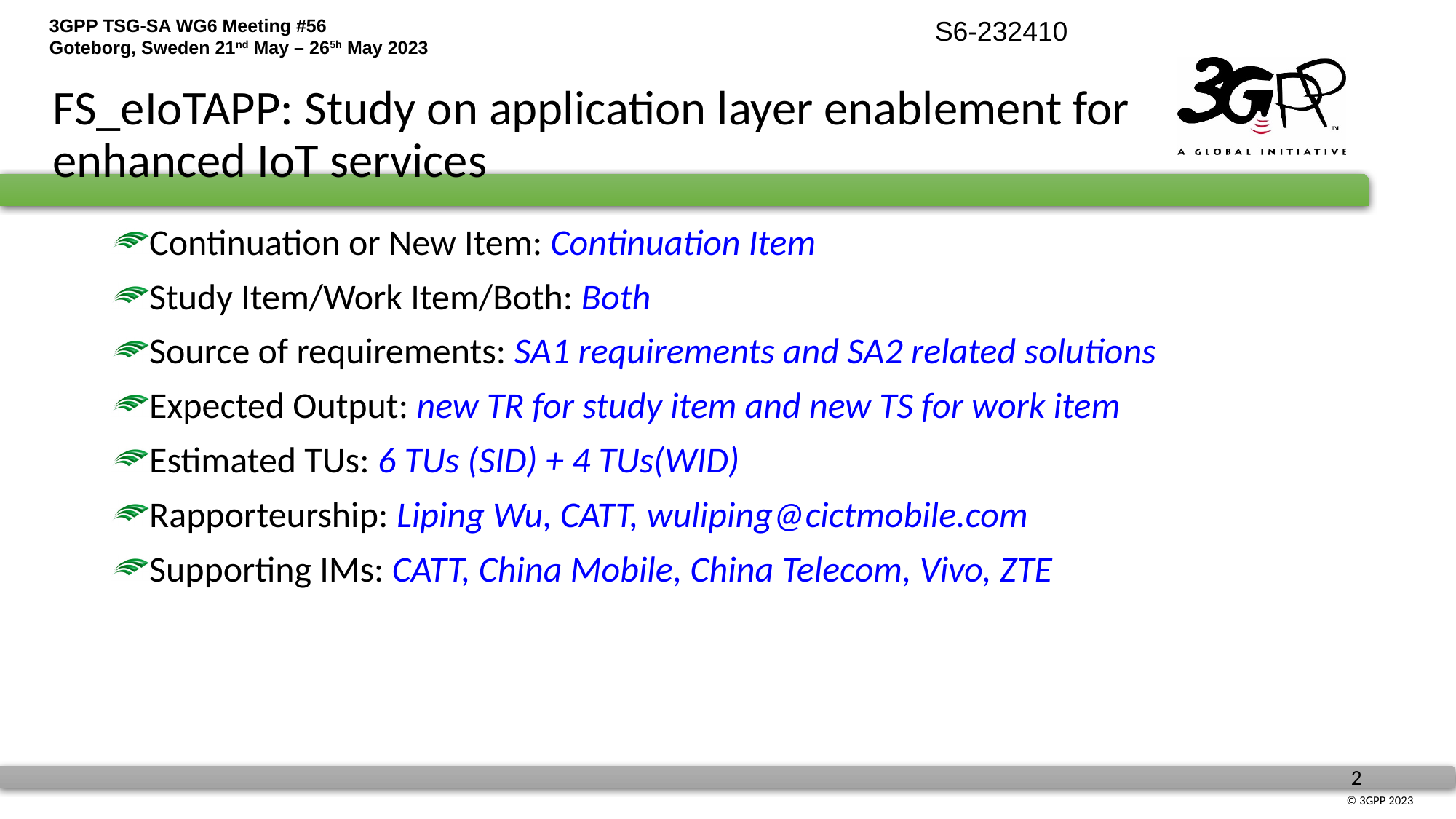

# FS_eIoTAPP: Study on application layer enablement for enhanced IoT services
Continuation or New Item: Continuation Item
Study Item/Work Item/Both: Both
Source of requirements: SA1 requirements and SA2 related solutions
Expected Output: new TR for study item and new TS for work item
Estimated TUs: 6 TUs (SID) + 4 TUs(WID)
Rapporteurship: Liping Wu, CATT, wuliping@cictmobile.com
Supporting IMs: CATT, China Mobile, China Telecom, Vivo, ZTE